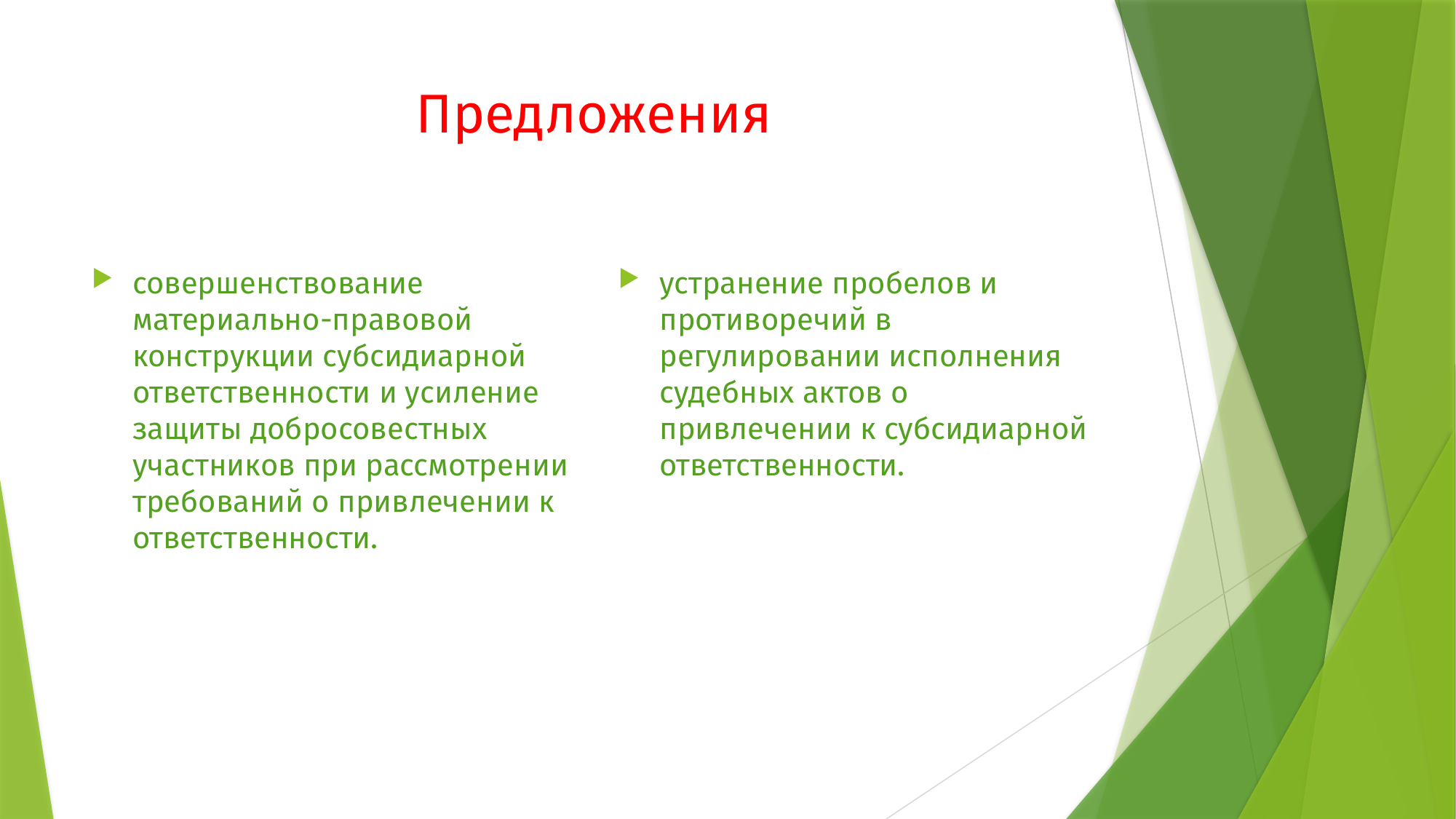

# Предложения
совершенствование материально-правовой конструкции субсидиарной ответственности и усиление защиты добросовестных участников при рассмотрении требований о привлечении к ответственности.

устранение пробелов и противоречий в регулировании исполнения судебных актов о привлечении к субсидиарной ответственности.